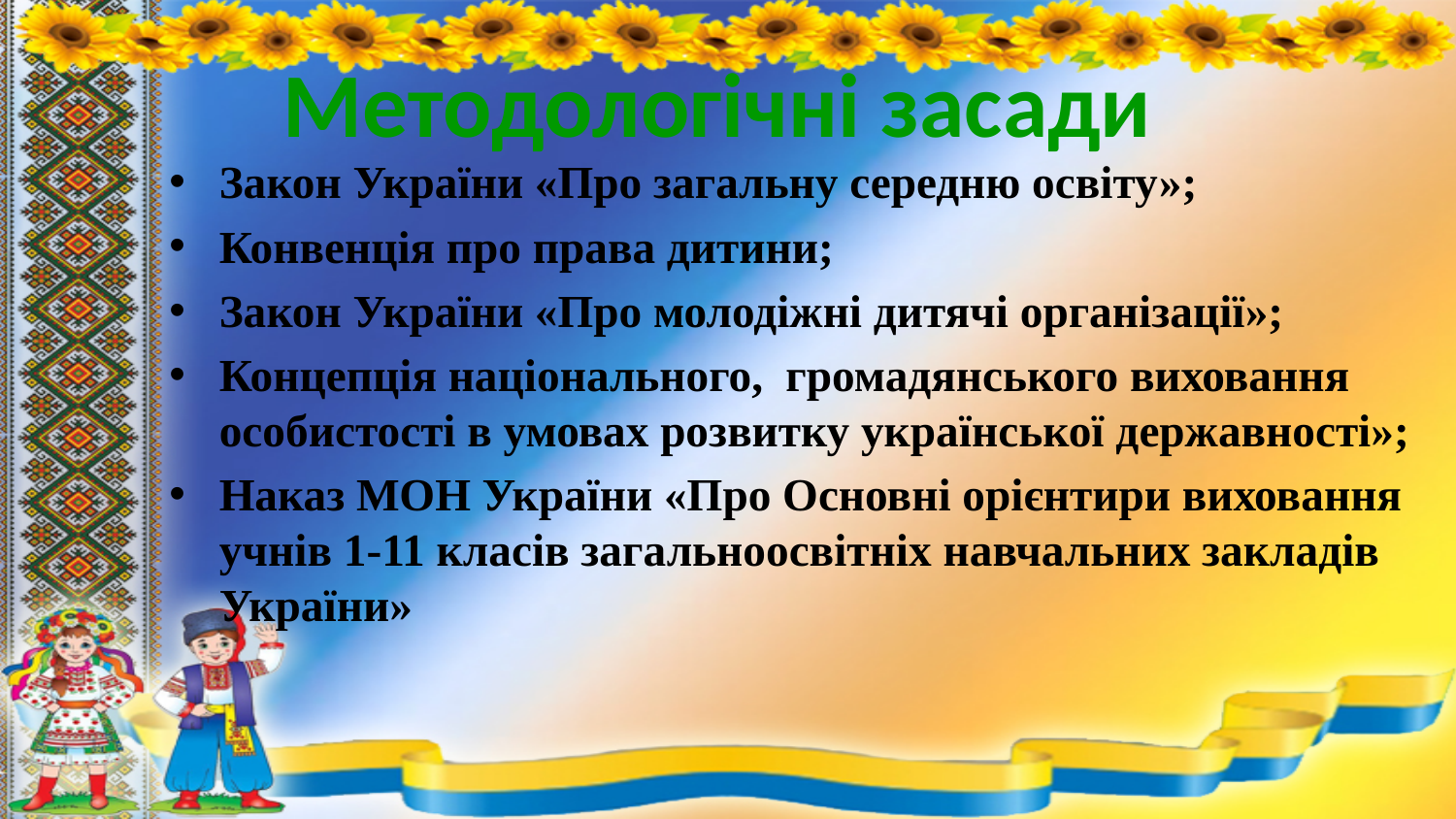

# Методологічні засади
Закон України «Про загальну середню освіту»;
Конвенція про права дитини;
Закон України «Про молодіжні дитячі організації»;
Концепція національного,  громадянського виховання особистості в умовах розвитку української державності»;
Наказ МОН України «Про Основні орієнтири виховання учнів 1-11 класів загальноосвітніх навчальних закладів України»